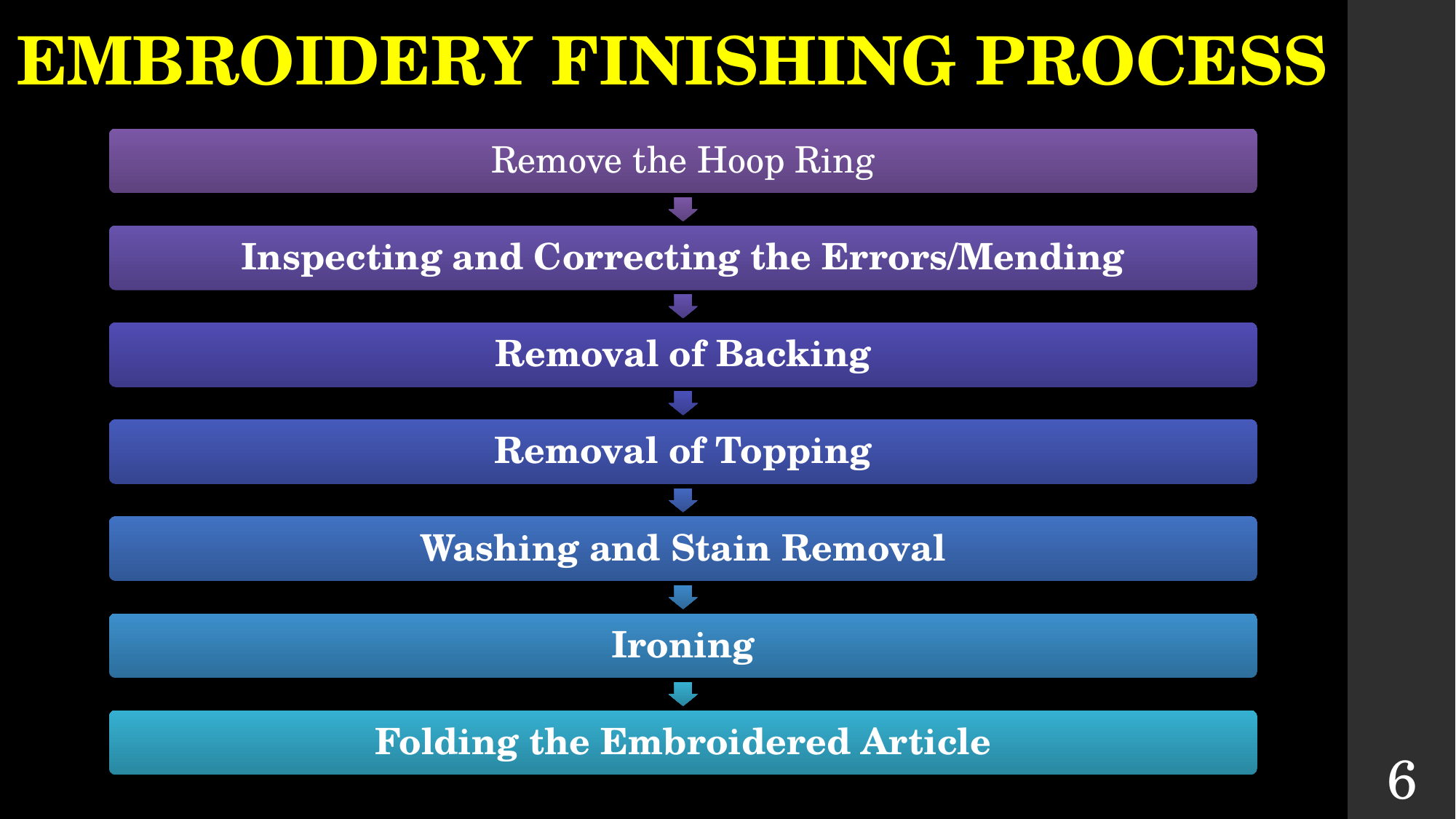

EMBROIDERY FINISHING PROCESS
Remove the Hoop Ring

Inspecting and Correcting the Errors/Mending

Removal of Backing

Removal of Topping

Washing and Stain Removal

Ironing

Folding the Embroidered Article
6